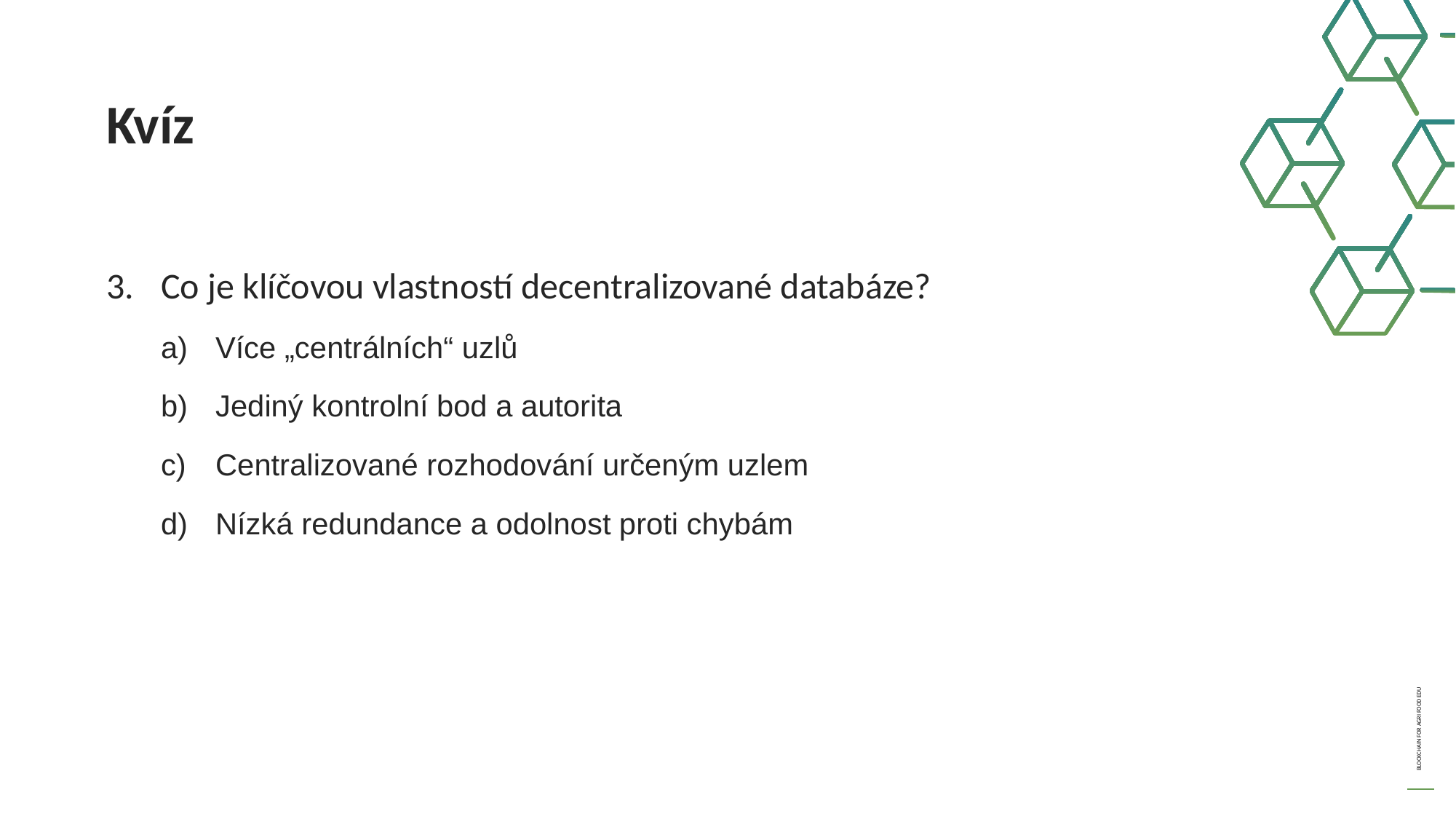

Kvíz
Co je klíčovou vlastností decentralizované databáze?
Více „centrálních“ uzlů
Jediný kontrolní bod a autorita
Centralizované rozhodování určeným uzlem
Nízká redundance a odolnost proti chybám